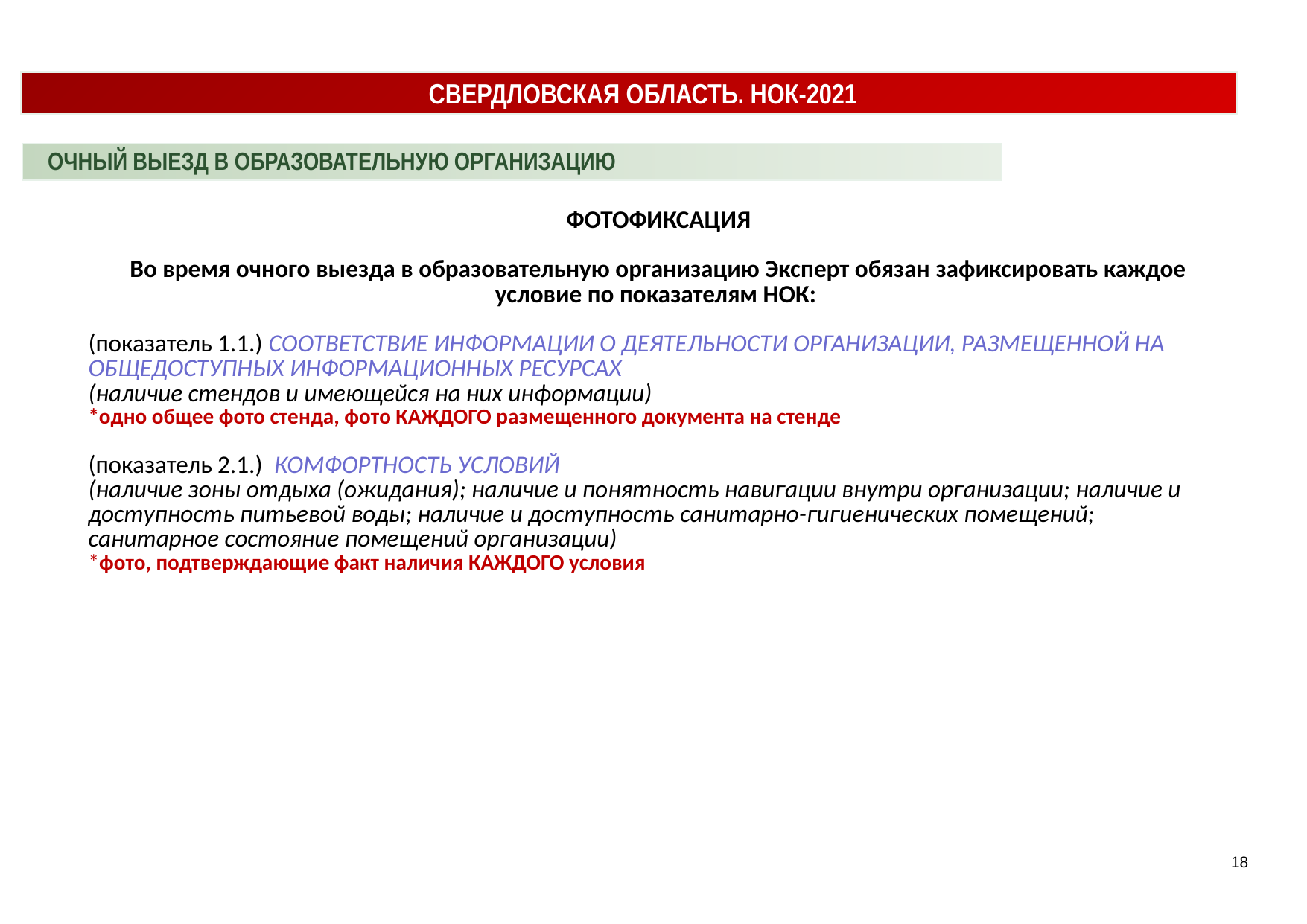

СВЕРДЛОВСКАЯ ОБЛАСТЬ. НОК-2021

ОЧНЫЙ ВЫЕЗД В ОБРАЗОВАТЕЛЬНУЮ ОРГАНИЗАЦИЮ
| ФОТОФИКСАЦИЯ Во время очного выезда в образовательную организацию Эксперт обязан зафиксировать каждое условие по показателям НОК: (показатель 1.1.) СООТВЕТСТВИЕ ИНФОРМАЦИИ О ДЕЯТЕЛЬНОСТИ ОРГАНИЗАЦИИ, РАЗМЕЩЕННОЙ НА ОБЩЕДОСТУПНЫХ ИНФОРМАЦИОННЫХ РЕСУРСАХ (наличие стендов и имеющейся на них информации) \*одно общее фото стенда, фото КАЖДОГО размещенного документа на стенде (показатель 2.1.) КОМФОРТНОСТЬ УСЛОВИЙ (наличие зоны отдыха (ожидания); наличие и понятность навигации внутри организации; наличие и доступность питьевой воды; наличие и доступность санитарно-гигиенических помещений; санитарное состояние помещений организации) \*фото, подтверждающие факт наличия КАЖДОГО условия |
| --- |
18